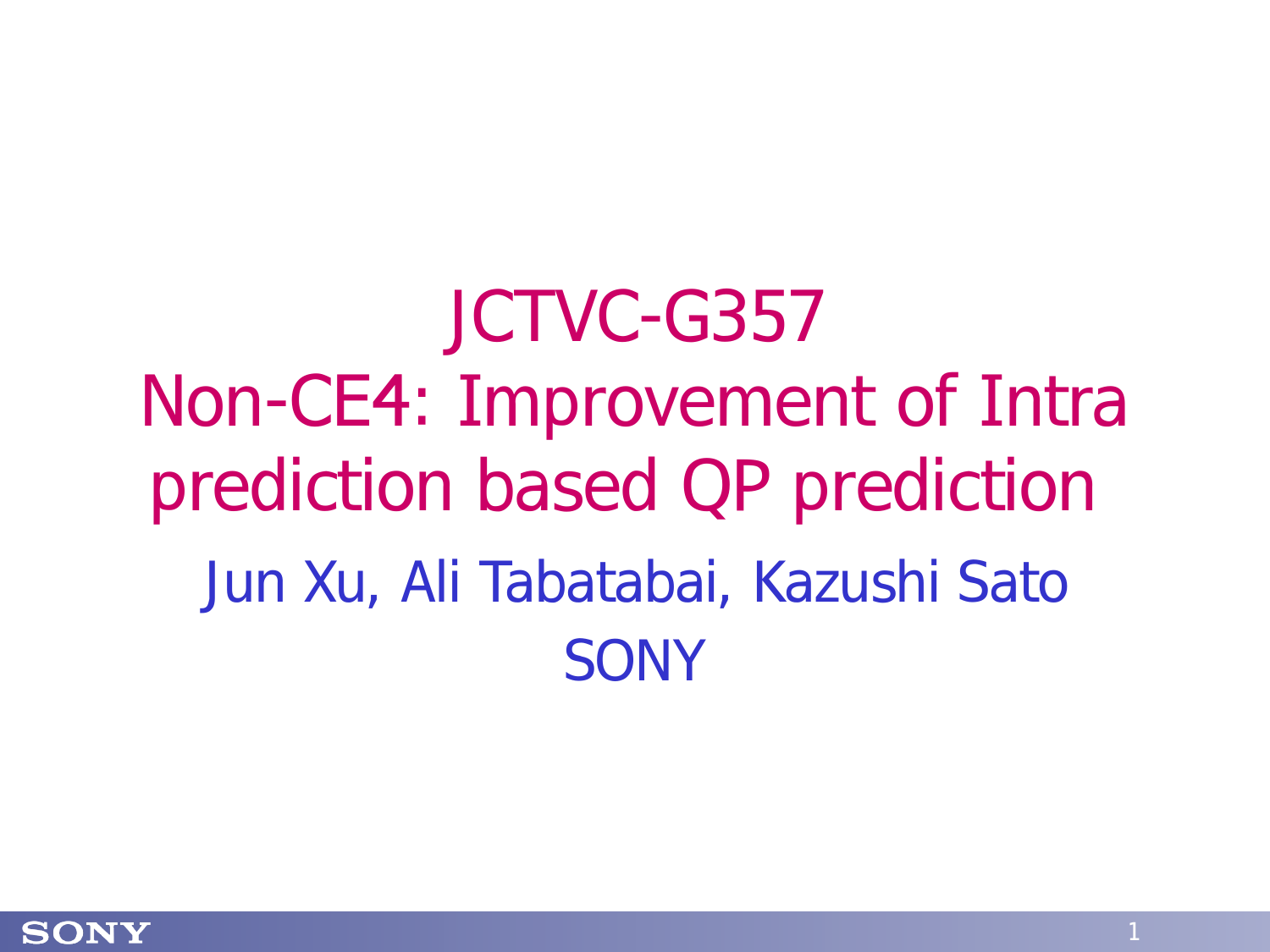

# JCTVC-G357 Non-CE4: Improvement of Intra prediction based QP prediction
Jun Xu, Ali Tabatabai, Kazushi Sato
SONY
1